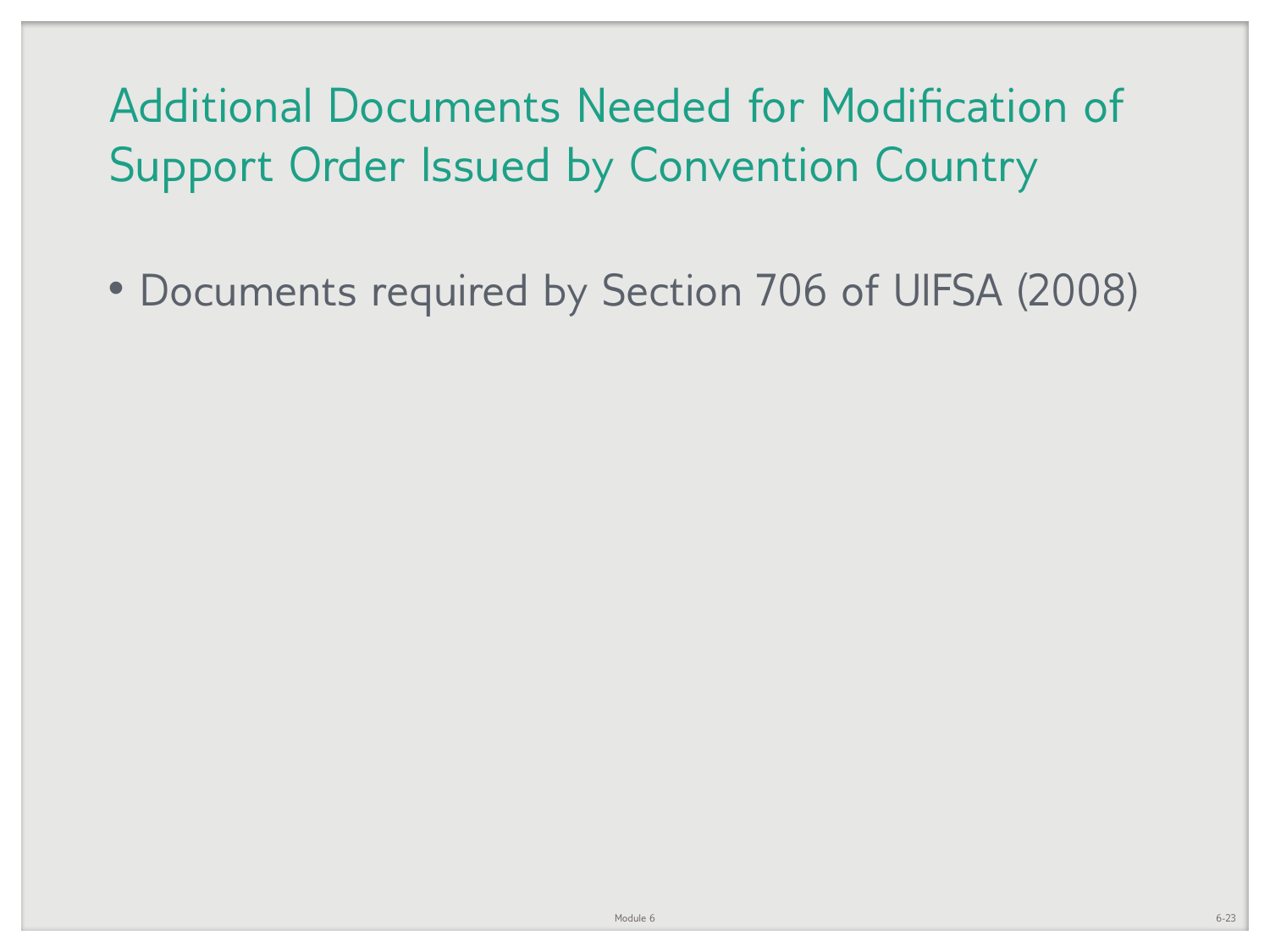

# Additional Documents Needed for Modification of Support Order Issued by Convention Country
Documents required by Section 706 of UIFSA (2008)
Module 6
6-23